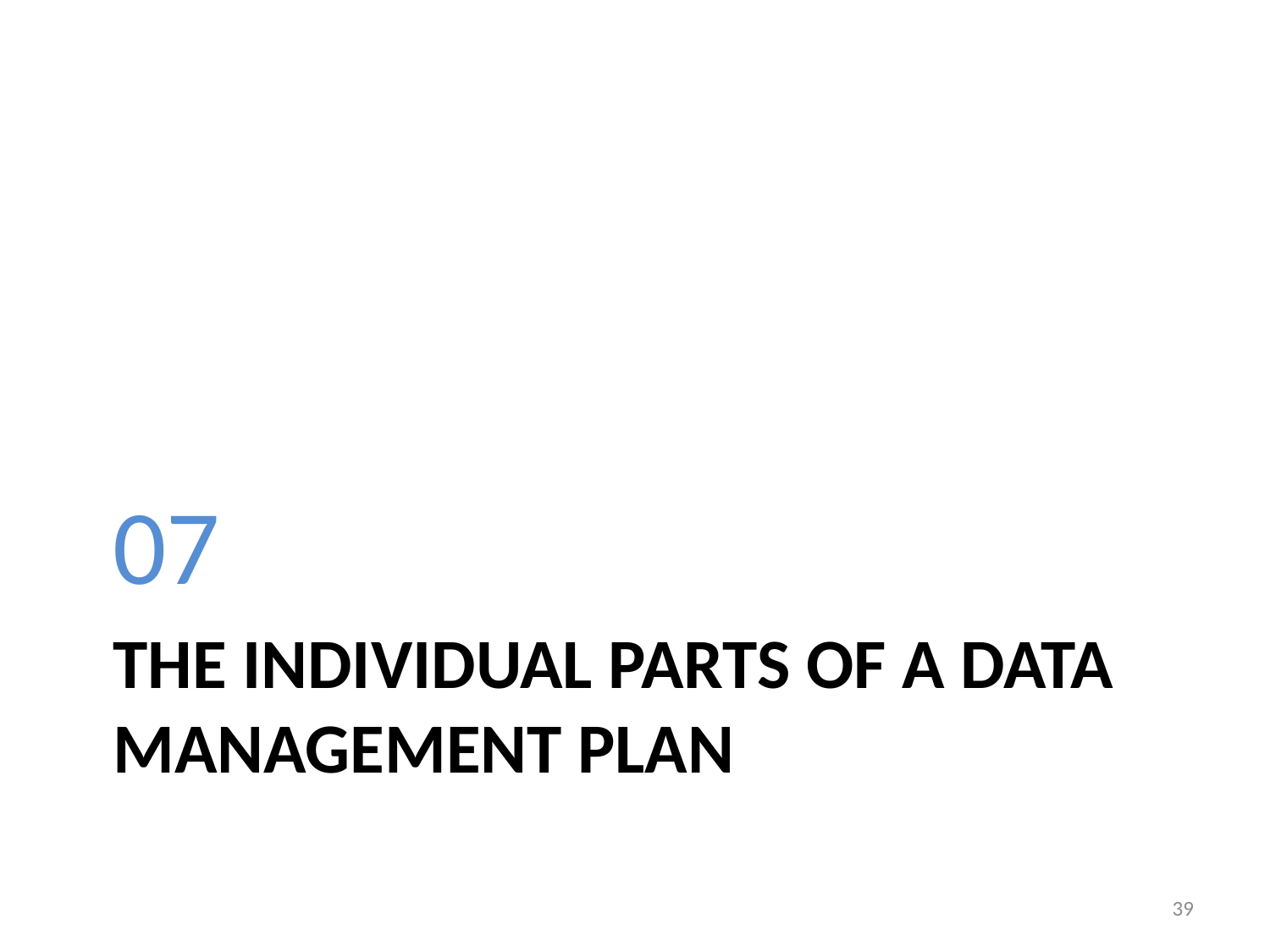

07
# The individual Parts of a Data Management Plan
39